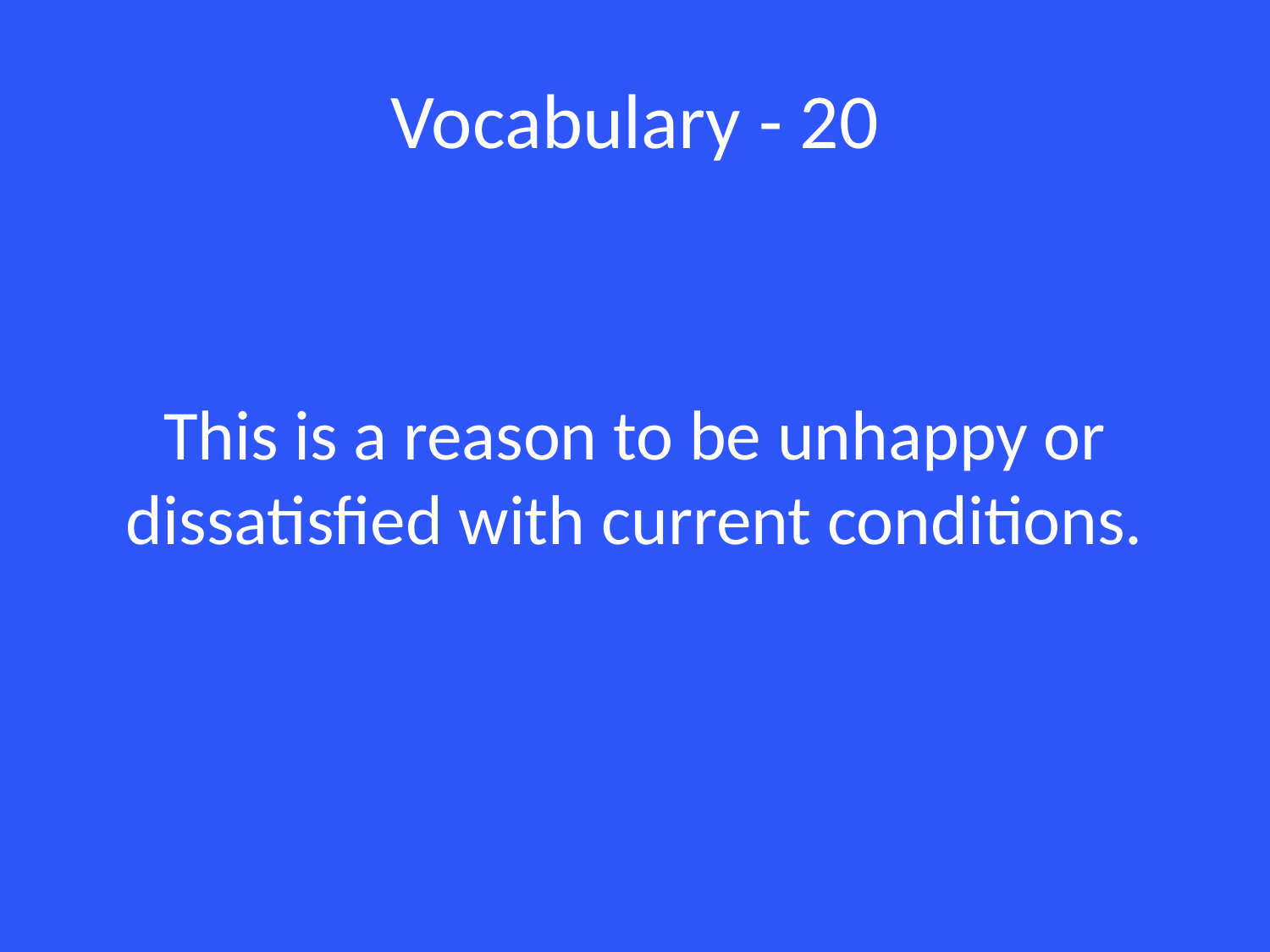

# Vocabulary - 20

This is a reason to be unhappy or dissatisfied with current conditions.